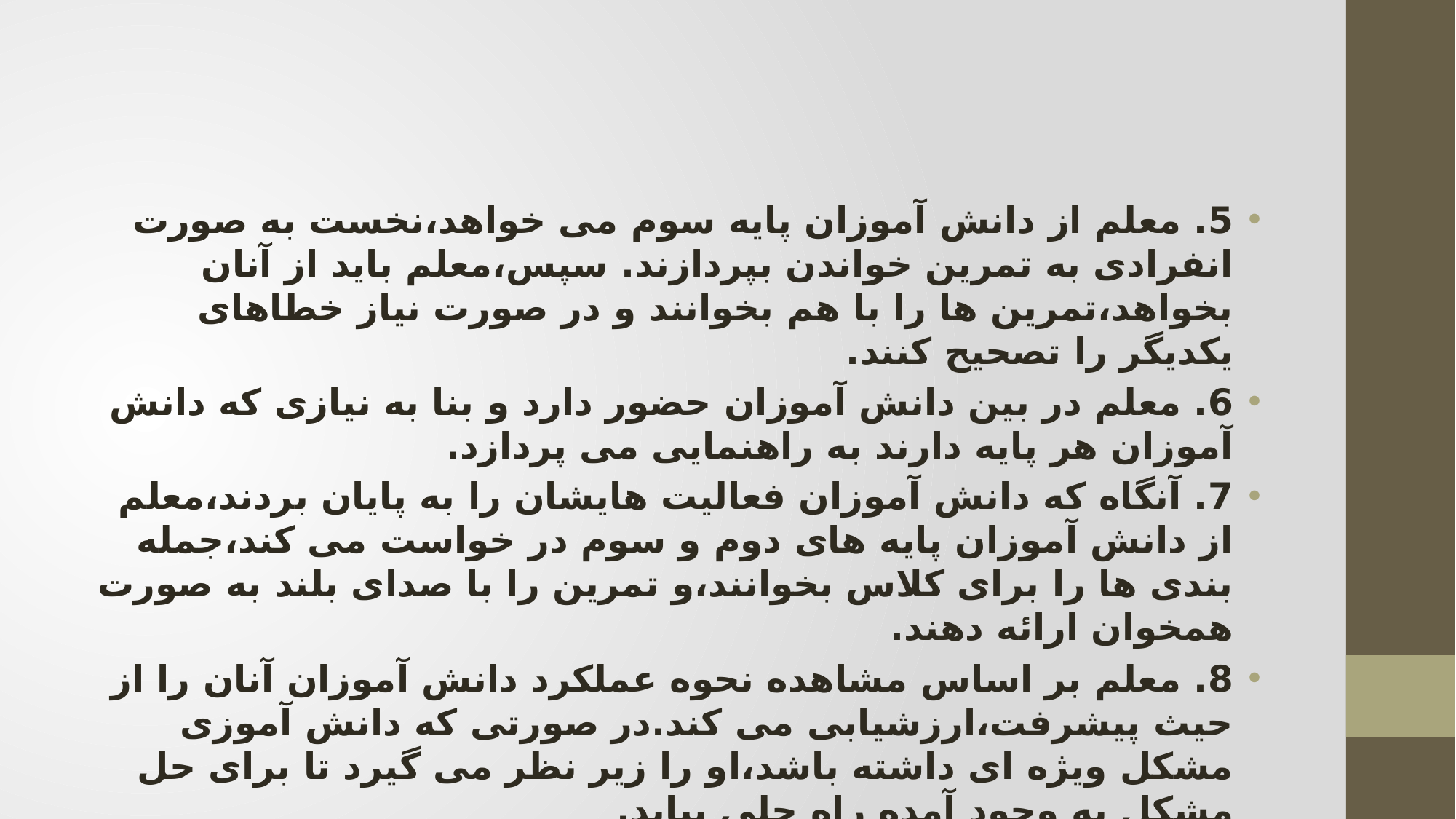

#
5. معلم از دانش آموزان پایه سوم می خواهد،نخست به صورت انفرادی به تمرین خواندن بپردازند. سپس،معلم باید از آنان بخواهد،تمرین ها را با هم بخوانند و در صورت نیاز خطاهای یکدیگر را تصحیح کنند.
6. معلم در بین دانش آموزان حضور دارد و بنا به نیازی که دانش آموزان هر پایه دارند به راهنمایی می پردازد.
7. آنگاه که دانش آموزان فعالیت هایشان را به پایان بردند،معلم از دانش آموزان پایه های دوم و سوم در خواست می کند،جمله بندی ها را برای کلاس بخوانند،و تمرین را با صدای بلند به صورت همخوان ارائه دهند.
8. معلم بر اساس مشاهده نحوه عملکرد دانش آموزان آنان را از حیث پیشرفت،ارزشیابی می کند.در صورتی که دانش آموزی مشکل ویژه ای داشته باشد،او را زیر نظر می گیرد تا برای حل مشکل به وجود آمده راه حلی بیابد.